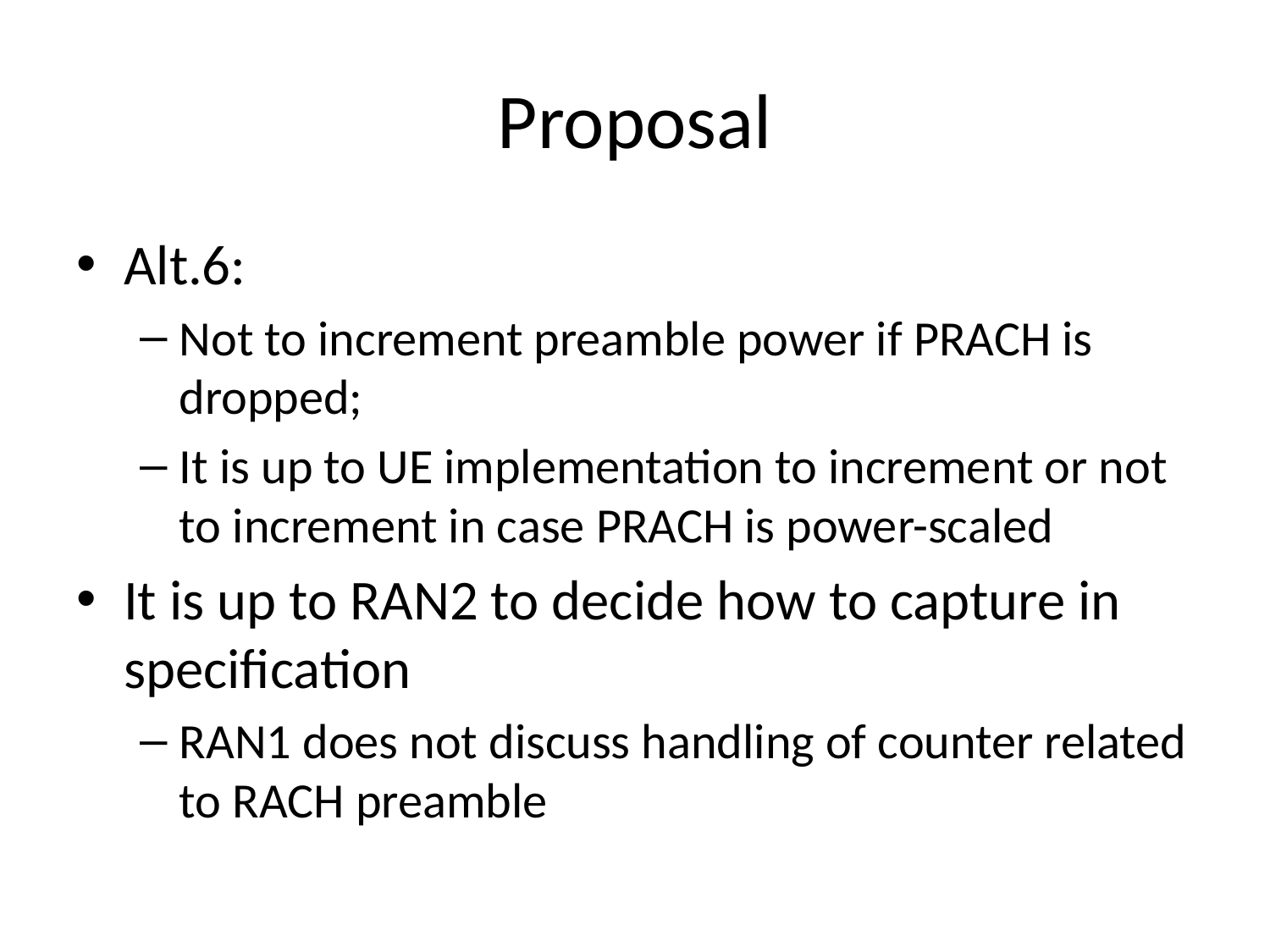

# Proposal
Alt.6:
Not to increment preamble power if PRACH is dropped;
It is up to UE implementation to increment or not to increment in case PRACH is power-scaled
It is up to RAN2 to decide how to capture in specification
RAN1 does not discuss handling of counter related to RACH preamble